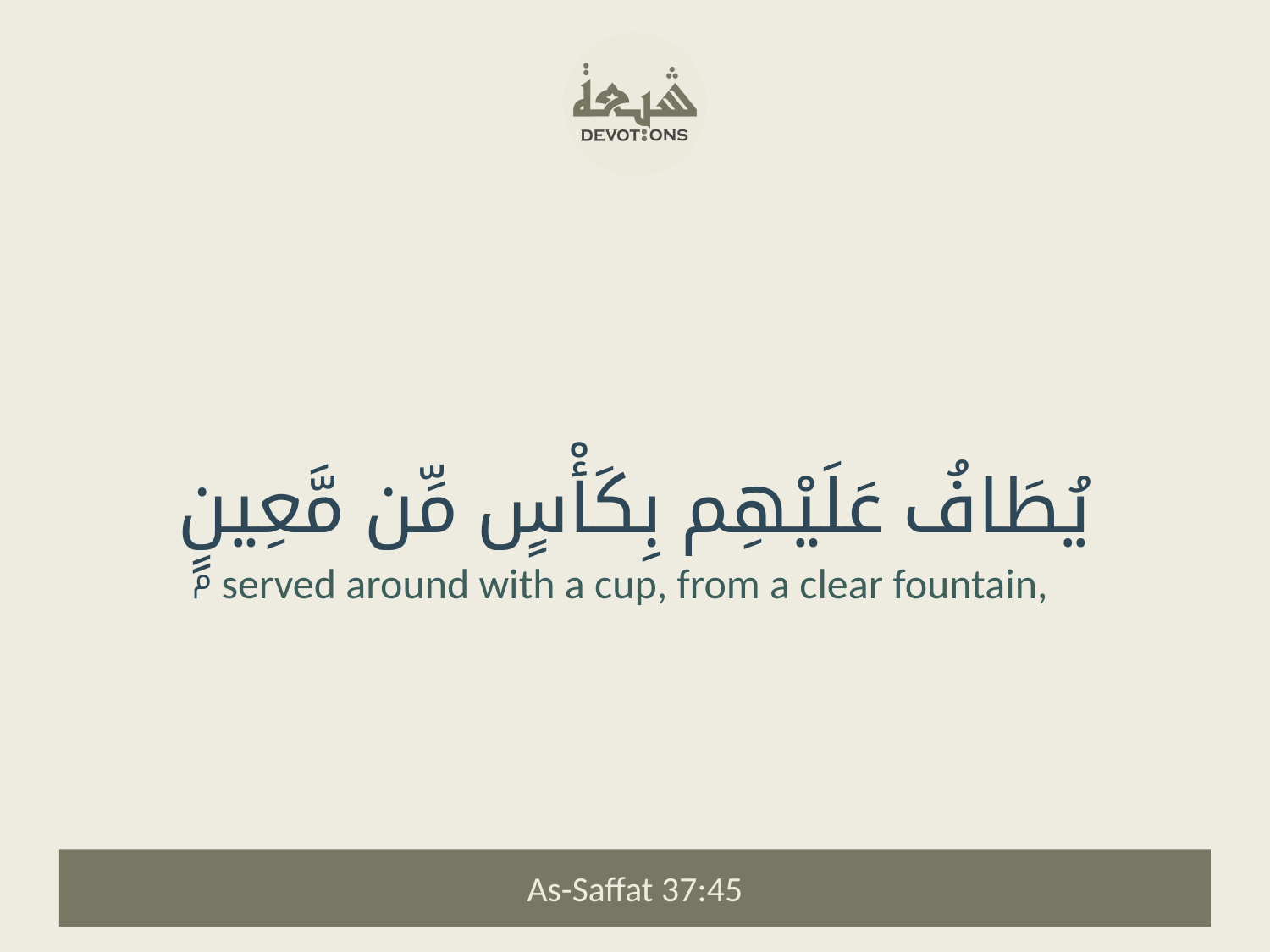

يُطَافُ عَلَيْهِم بِكَأْسٍ مِّن مَّعِينٍۭ
served around with a cup, from a clear fountain,
As-Saffat 37:45